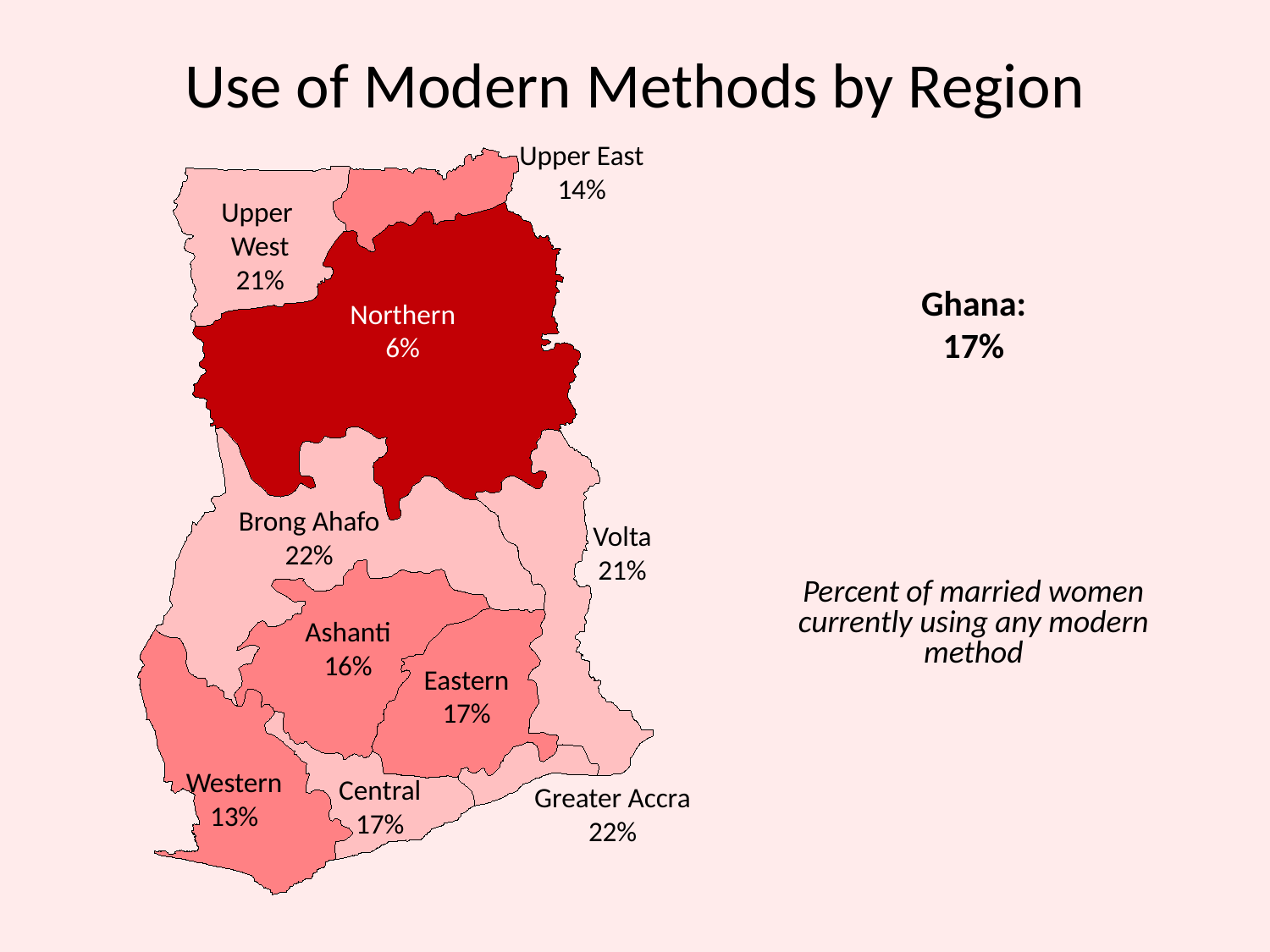

# Use of Modern Methods by Region
Upper East
14%

Upper
West
21%

Northern
6%

Brong Ahafo
22%
Volta
21%

Ashanti
16%

Eastern
17%

Western
13%
Central
17%
Greater Accra
22%
Ghana:
17%
Percent of married women currently using any modern method